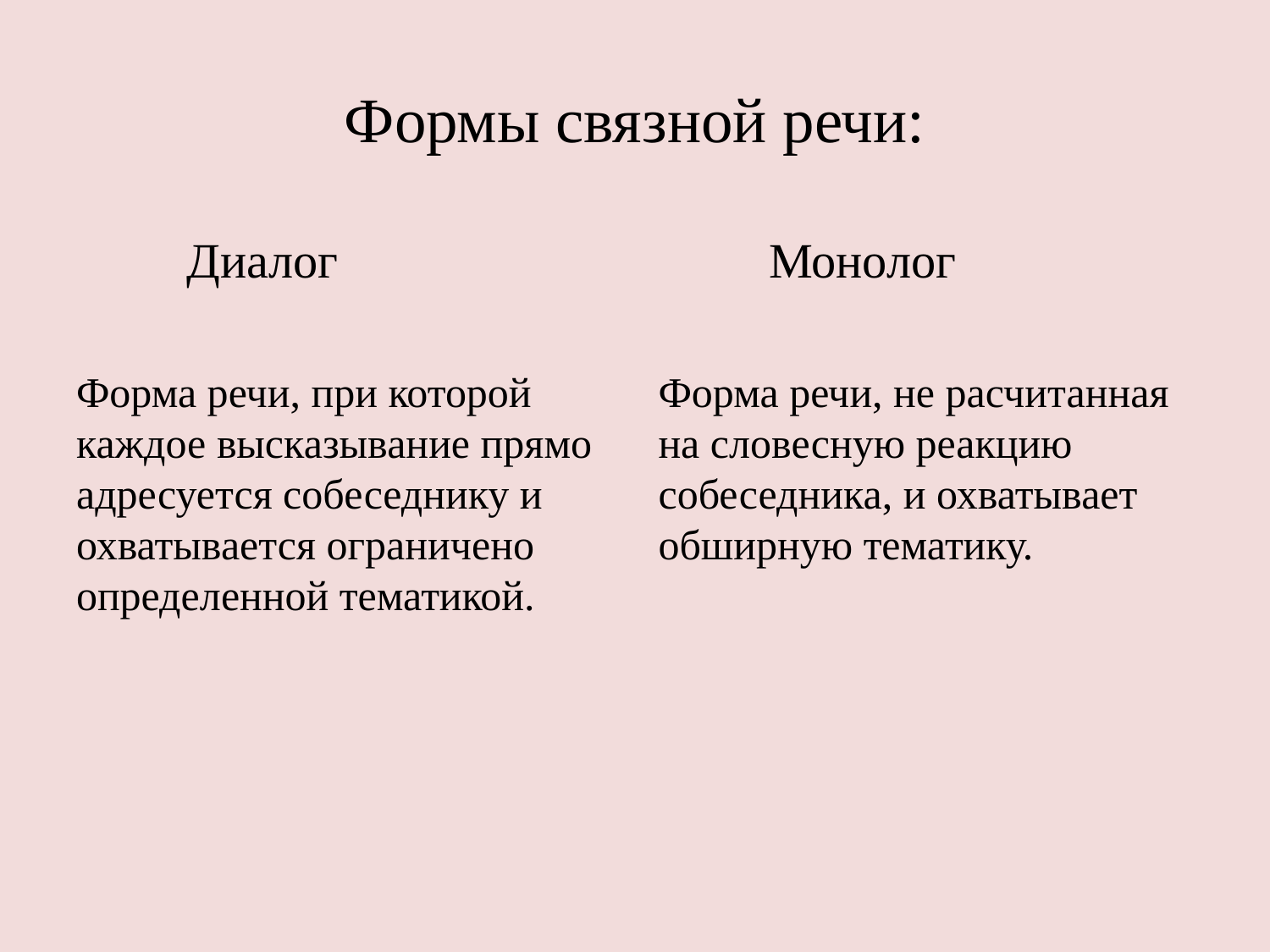

# Формы связной речи:
         Диалог

Форма речи, при которой каждое высказывание прямо адресуется собеседнику и охватывается ограничено определенной тематикой.
         Монолог

Форма речи, не расчитанная на словесную реакцию собеседника, и охватывает обширную тематику.